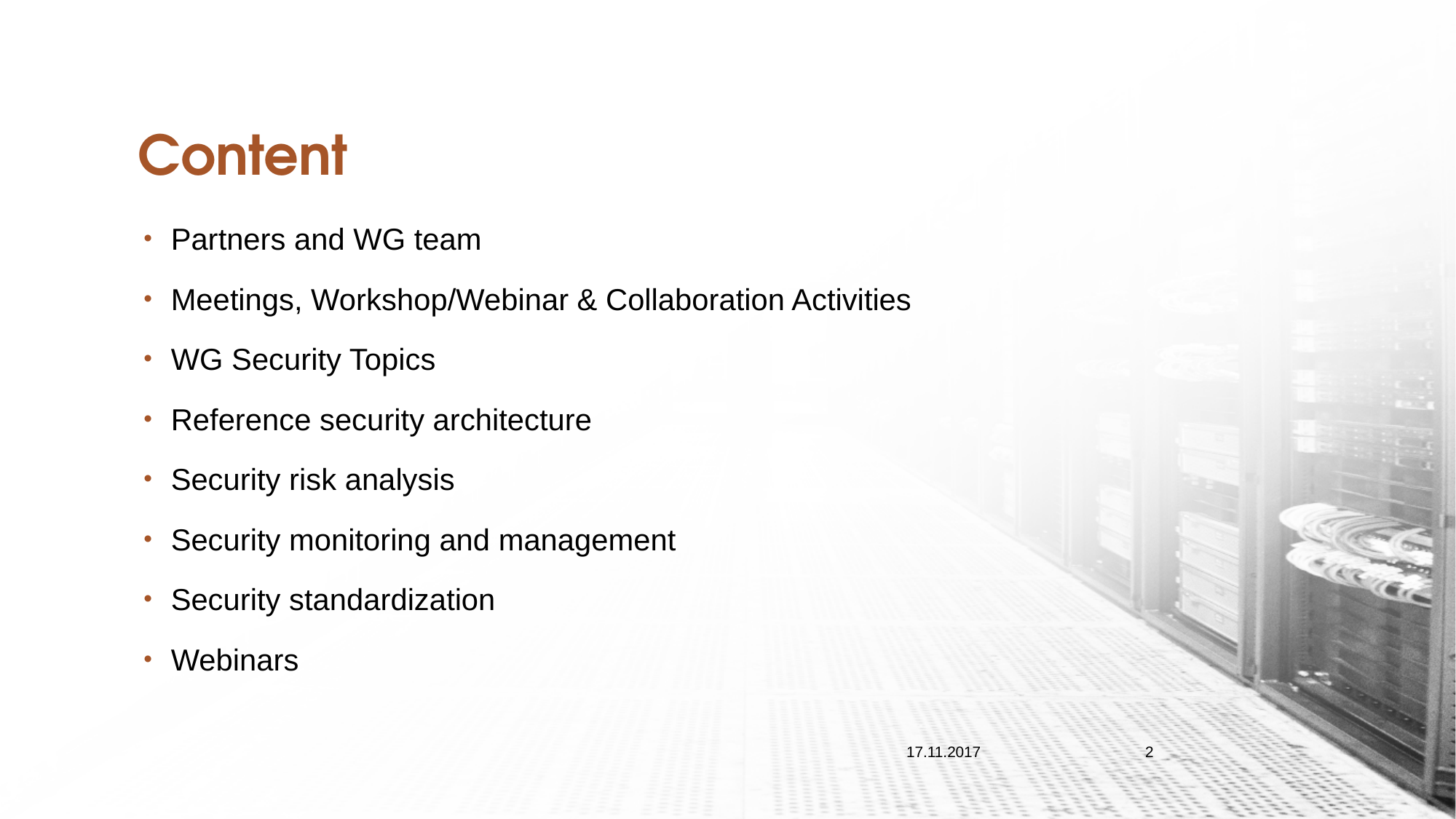

# Content
Partners and WG team
Meetings, Workshop/Webinar & Collaboration Activities
WG Security Topics
Reference security architecture
Security risk analysis
Security monitoring and management
Security standardization
Webinars
17.11.2017
2